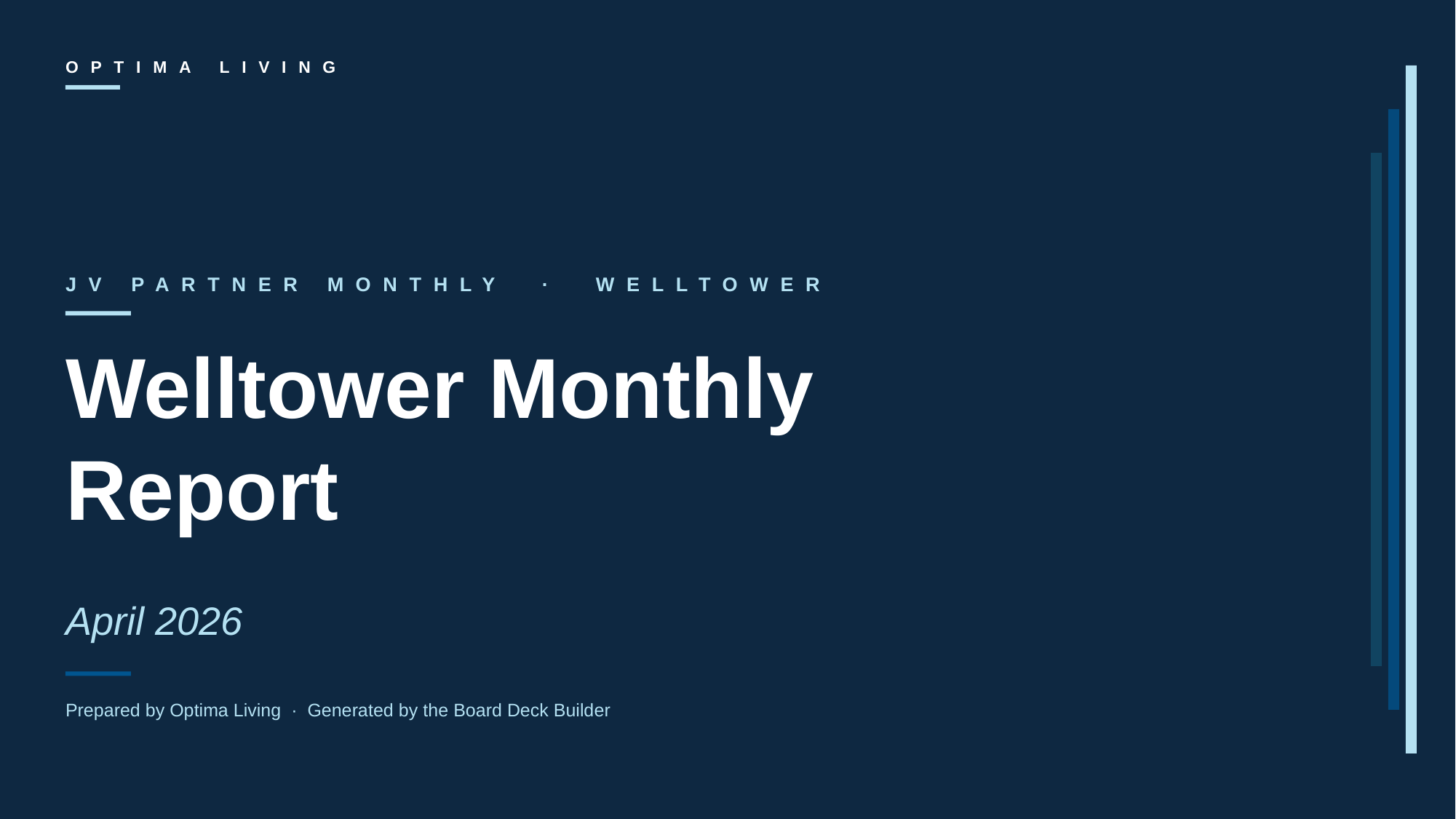

OPTIMA LIVING

JV PARTNER MONTHLY  ·  WELLTOWER

Welltower Monthly
Report
April 2026

Prepared by Optima Living  ·  Generated by the Board Deck Builder